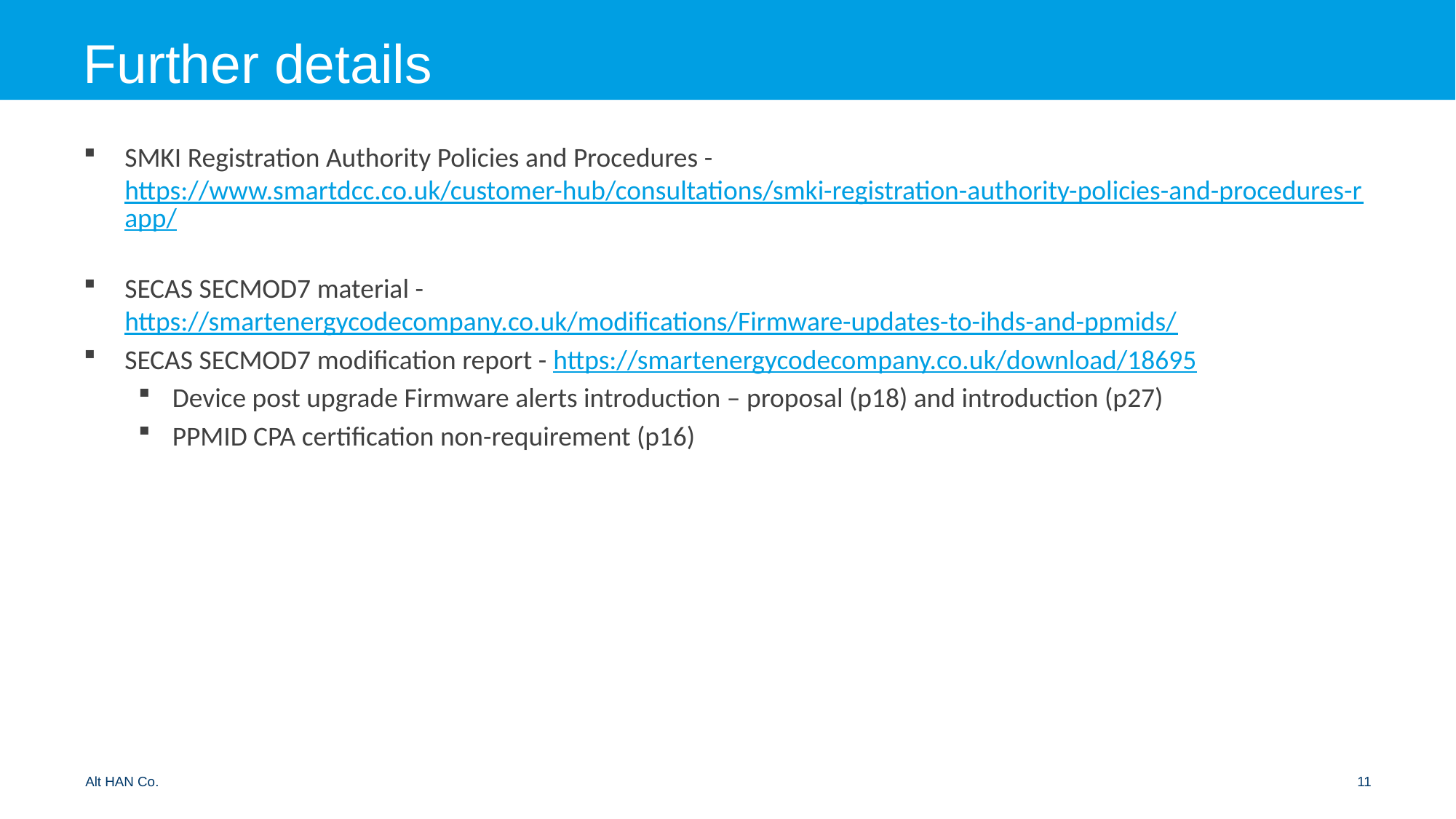

# Further details
SMKI Registration Authority Policies and Procedures - https://www.smartdcc.co.uk/customer-hub/consultations/smki-registration-authority-policies-and-procedures-rapp/
SECAS SECMOD7 material - https://smartenergycodecompany.co.uk/modifications/Firmware-updates-to-ihds-and-ppmids/
SECAS SECMOD7 modification report - https://smartenergycodecompany.co.uk/download/18695
Device post upgrade Firmware alerts introduction – proposal (p18) and introduction (p27)
PPMID CPA certification non-requirement (p16)
Alt HAN Co.
11